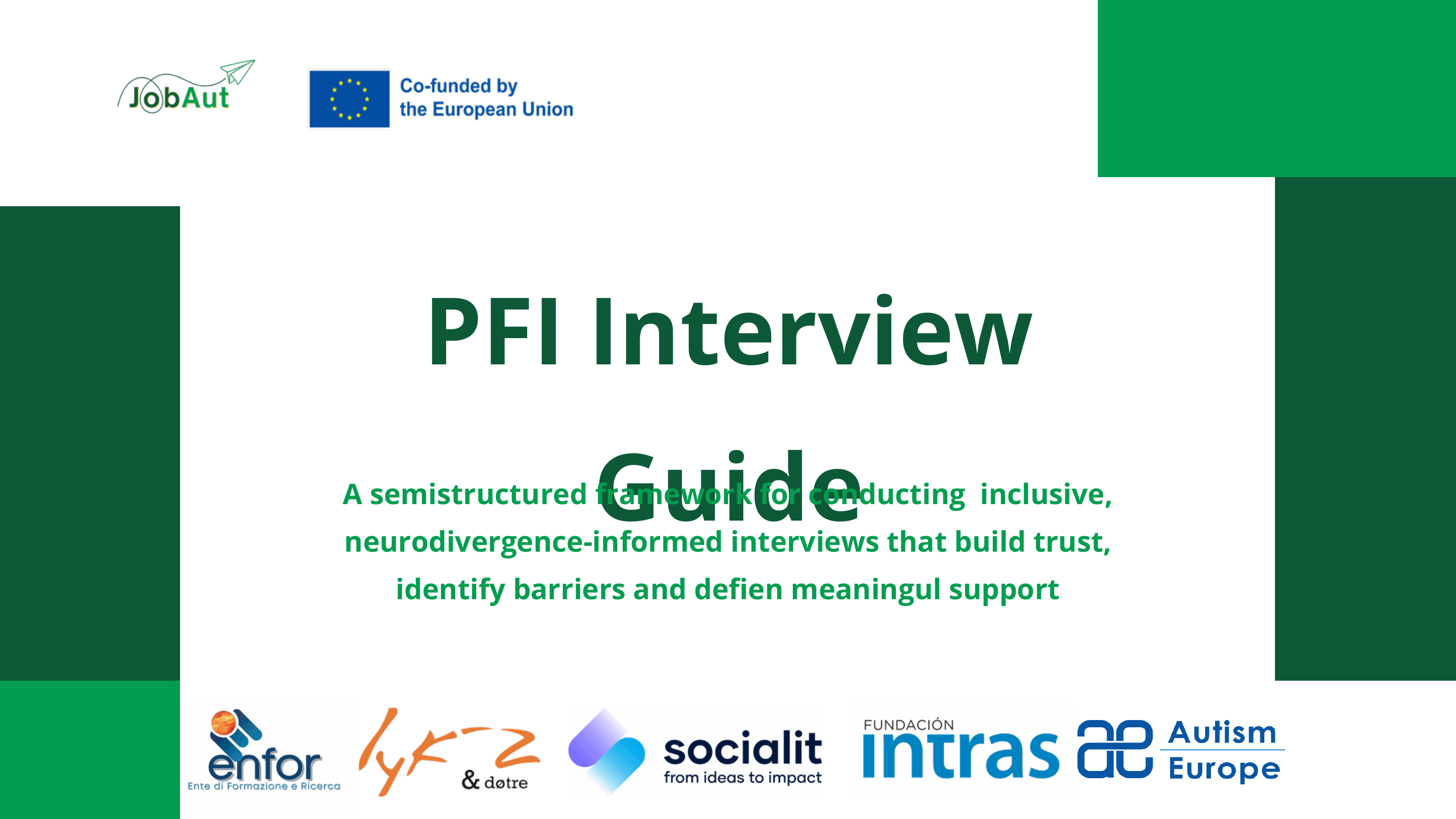

PFI Interview Guide
A semistructured framework for conducting  inclusive, neurodivergence-informed interviews that build trust, identify barriers and defien meaningul support